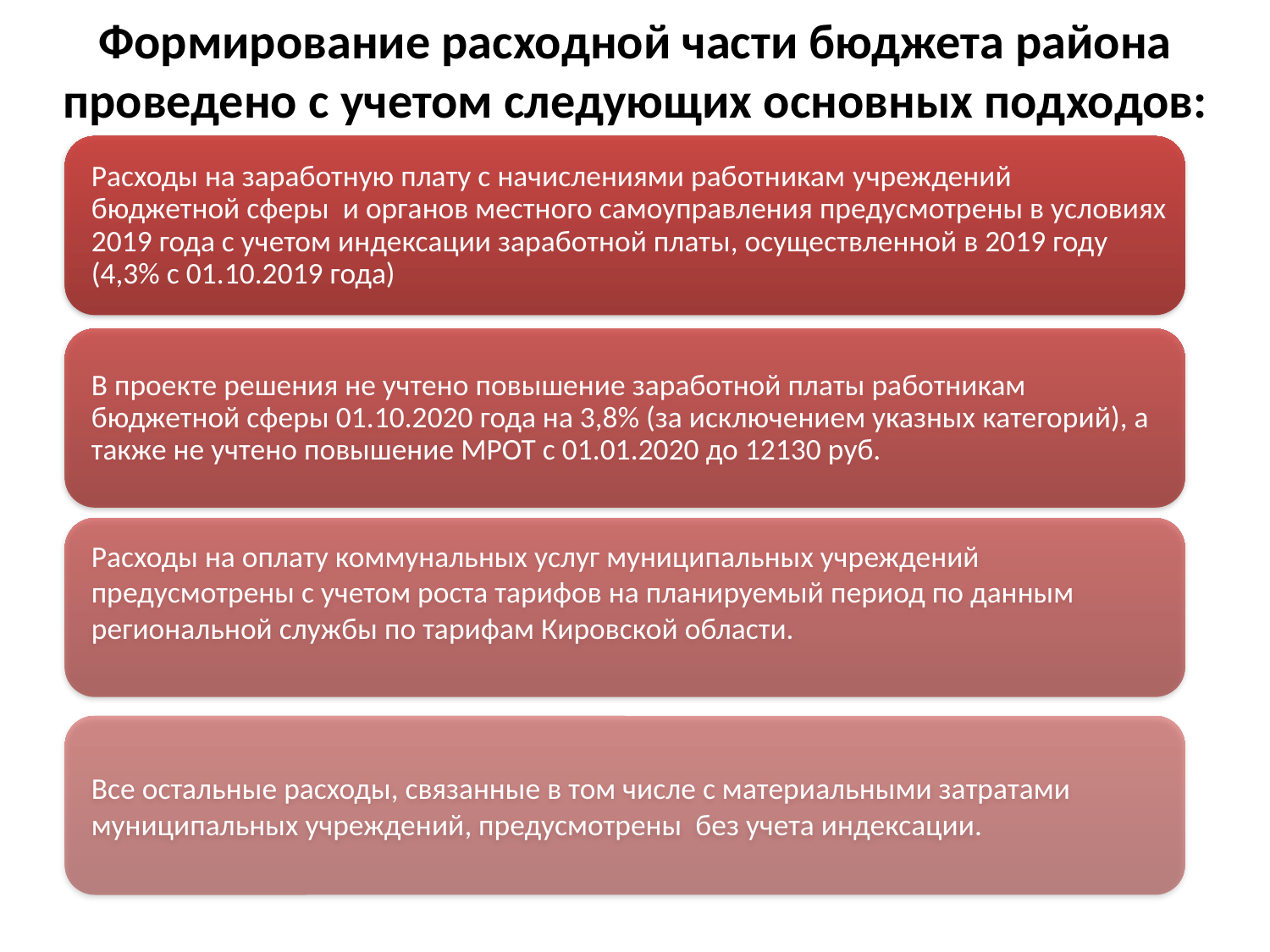

Формирование расходной части бюджета района проведено с учетом следующих основных подходов:

Расходы на заработную плату с начислениями работникам учреждений  бюджетной сферы  и органов местного самоуправления предусмотрены в условиях 2019 года с учетом индексации заработной платы, осуществленной в 2019 году (4,3% с 01.10.2019 года)
В проекте решения не учтено повышение заработной платы работникам бюджетной сферы 01.10.2020 года на 3,8% (за исключением указных категорий), а также не учтено повышение МРОТ с 01.01.2020 до 12130 руб.
Расходы на оплату коммунальных услуг муниципальных учреждений  предусмотрены с учетом роста тарифов на планируемый период по данным региональной службы по тарифам Кировской области.

Все остальные расходы, связанные в том числе с материальными затратами муниципальных учреждений, предусмотрены  без учета индексации.